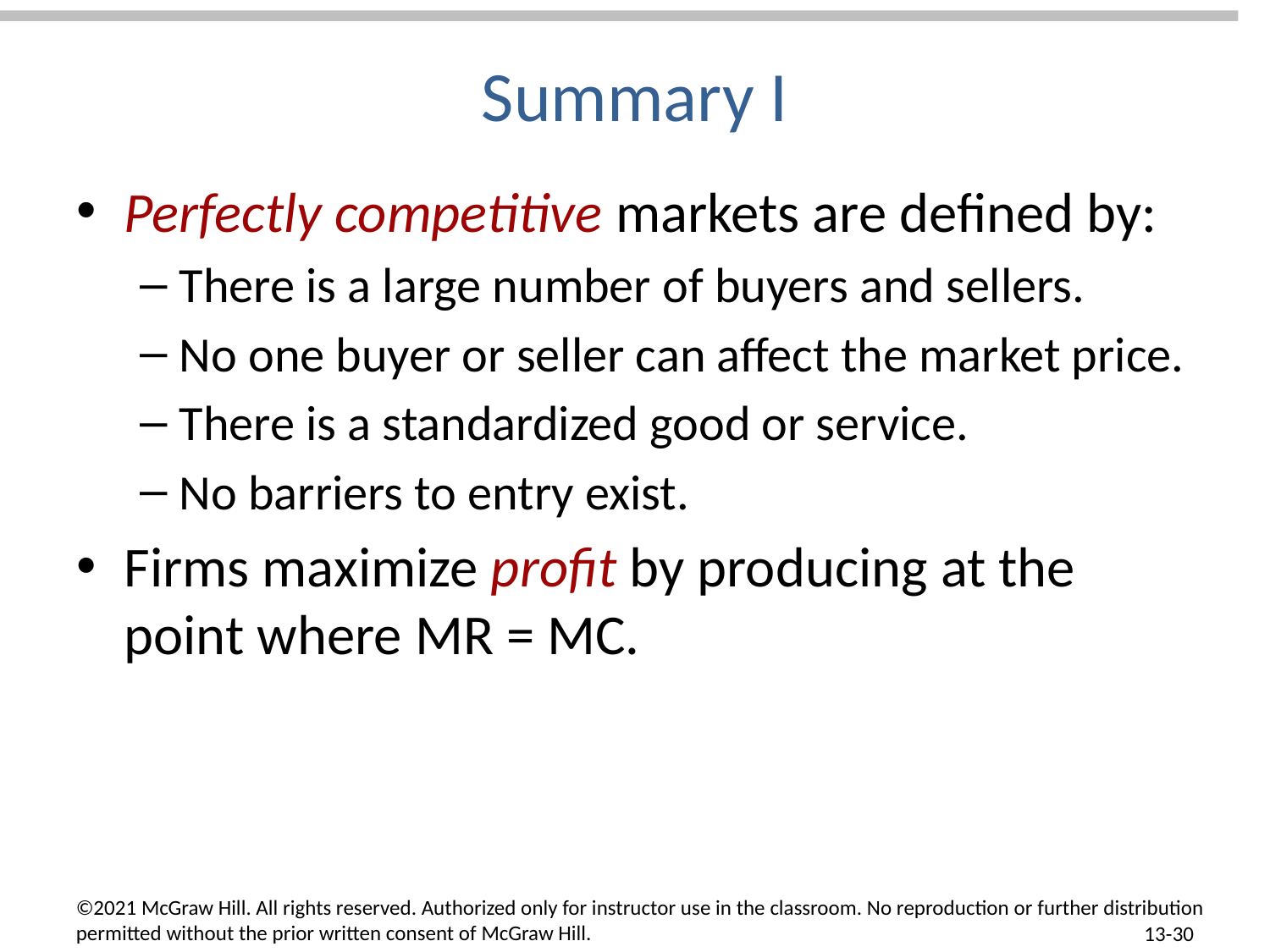

# Summary I
Perfectly competitive markets are defined by:
There is a large number of buyers and sellers.
No one buyer or seller can affect the market price.
There is a standardized good or service.
No barriers to entry exist.
Firms maximize profit by producing at the point where MR = MC.